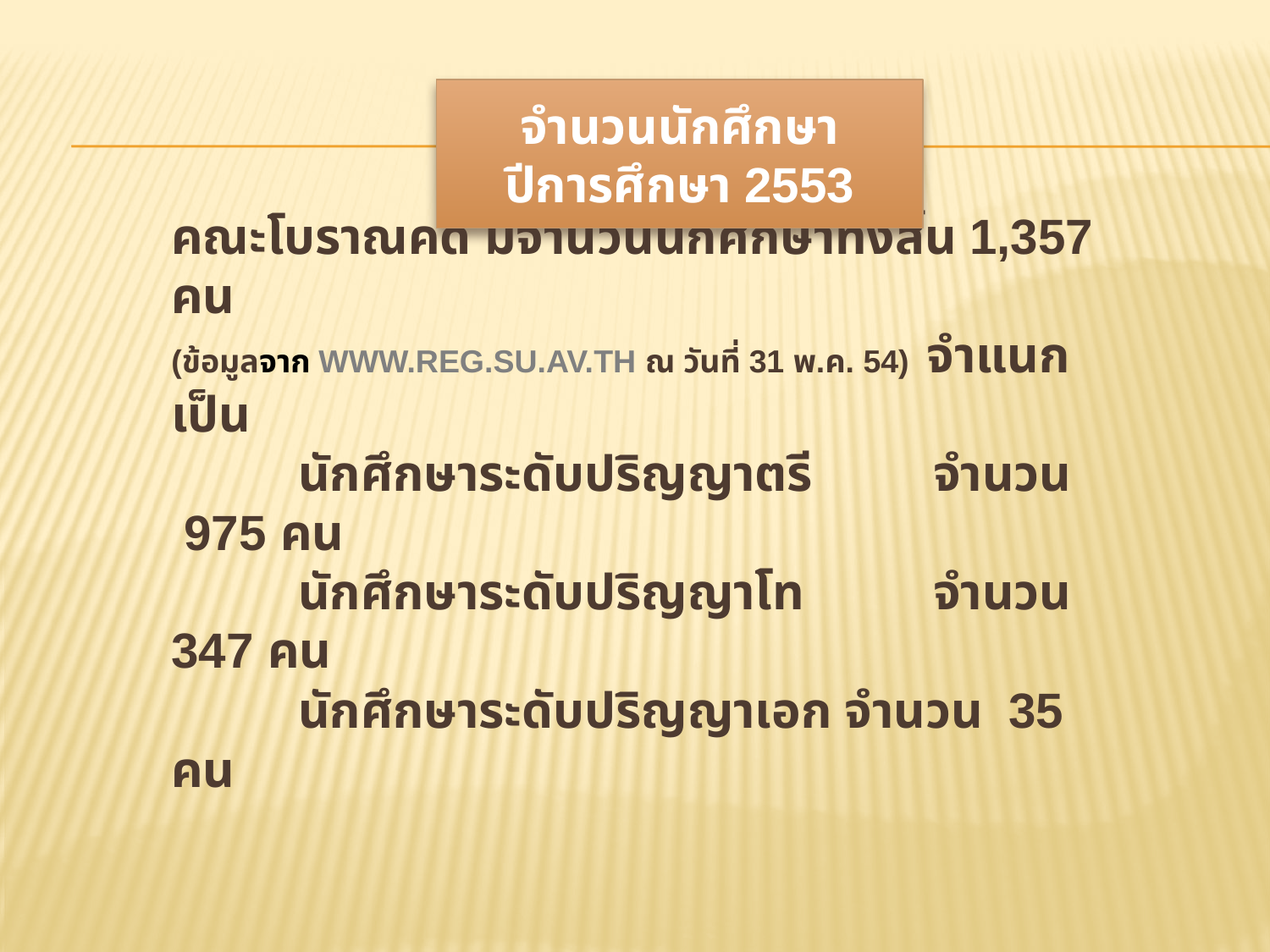

จำนวนนักศึกษา
ปีการศึกษา 2553
# คณะโบราณคดี มีจำนวนนักศึกษาทั้งสิ้น 1,357 คน (ข้อมูลจาก www.reg.su.av.th ณ วันที่ 31 พ.ค. 54)  จำแนกเป็น นักศึกษาระดับปริญญาตรี 	จำนวน 975 คน นักศึกษาระดับปริญญาโท 	จำนวน 347 คน นักศึกษาระดับปริญญาเอก จำนวน  35 คน